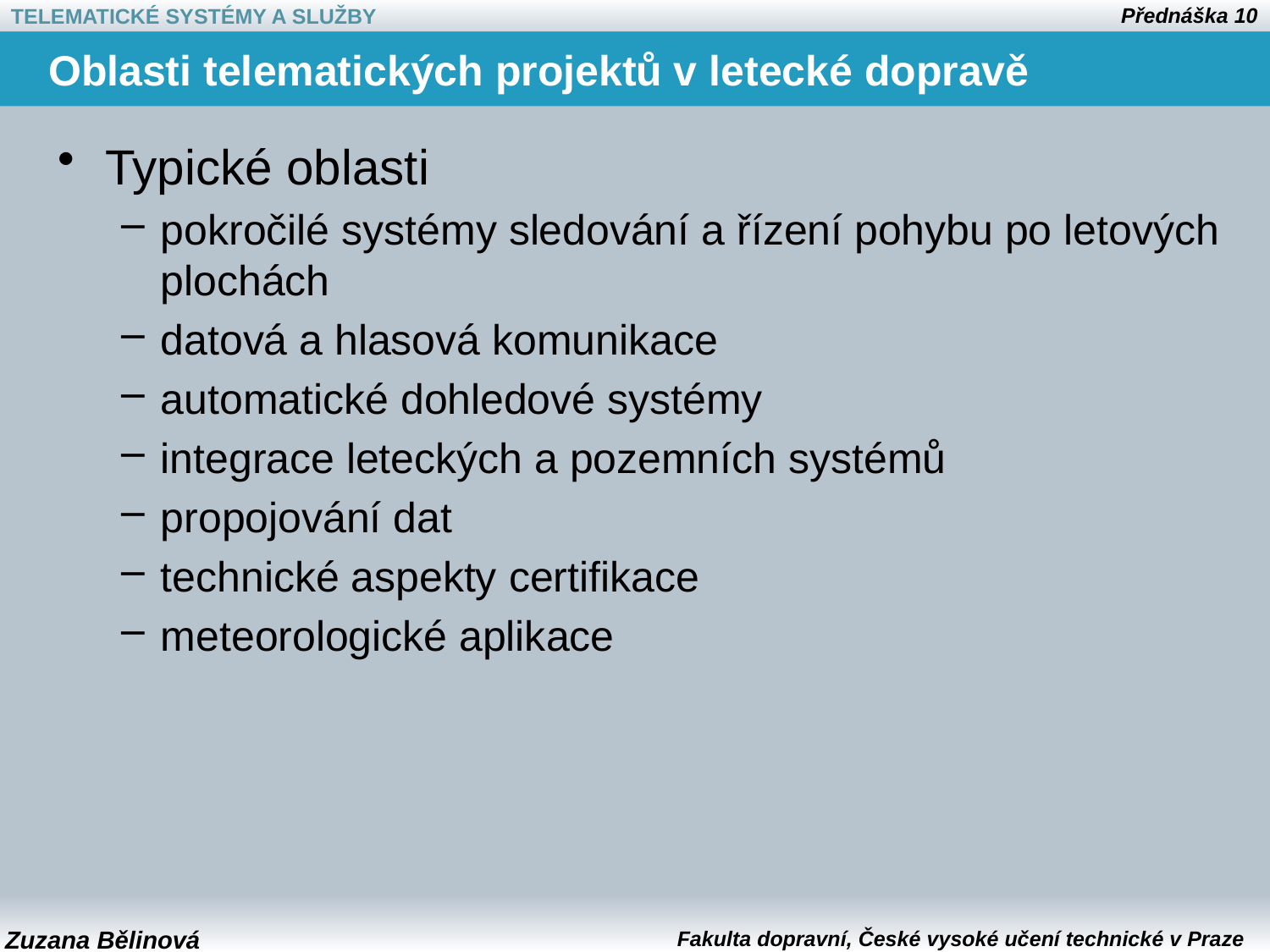

# Oblasti telematických projektů v letecké dopravě
Typické oblasti
pokročilé systémy sledování a řízení pohybu po letových plochách
datová a hlasová komunikace
automatické dohledové systémy
integrace leteckých a pozemních systémů
propojování dat
technické aspekty certifikace
meteorologické aplikace